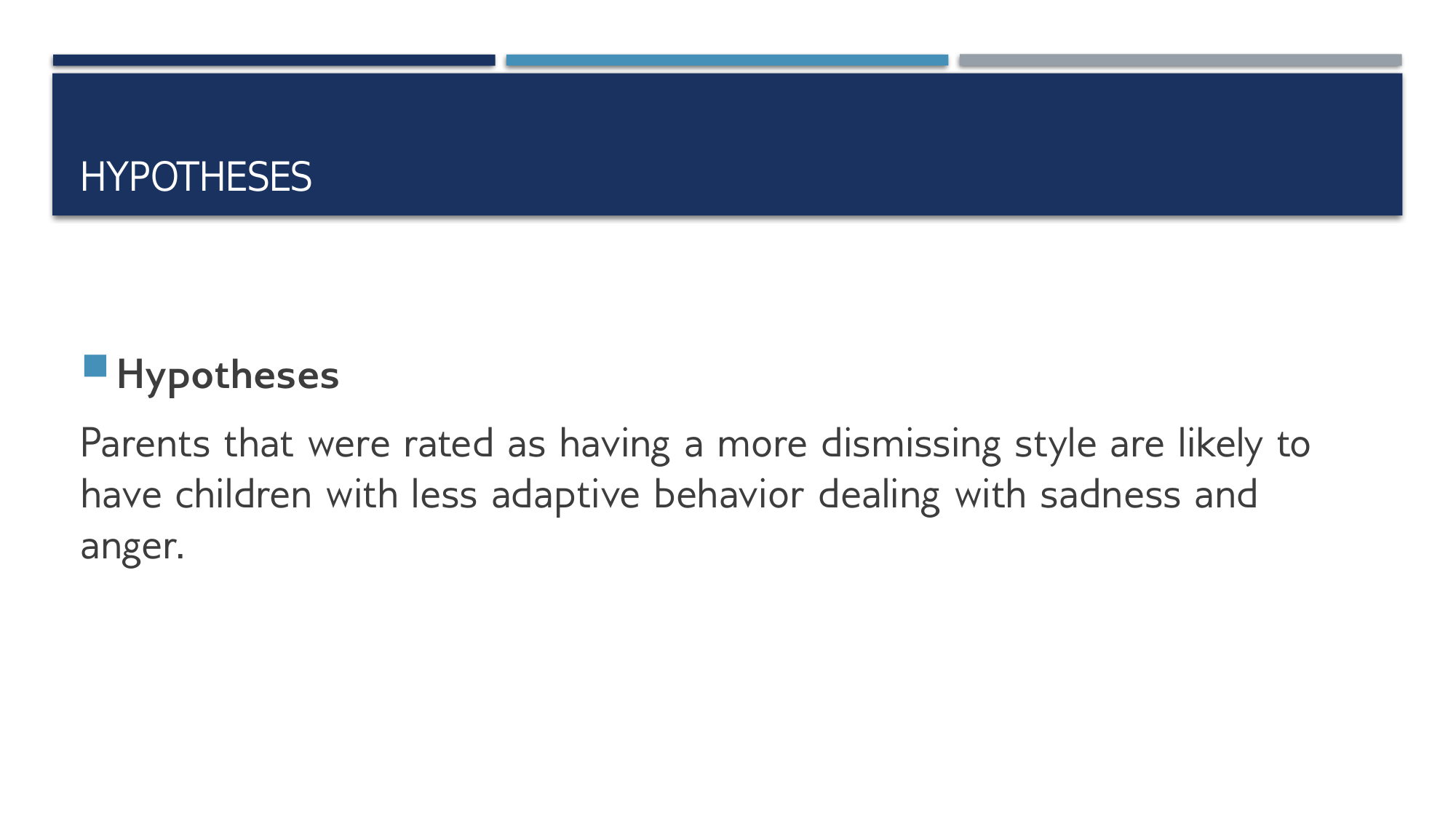

# hypotheses
Hypotheses
Parents that were rated as having a more dismissing style are likely to have children with less adaptive behavior dealing with sadness and anger.